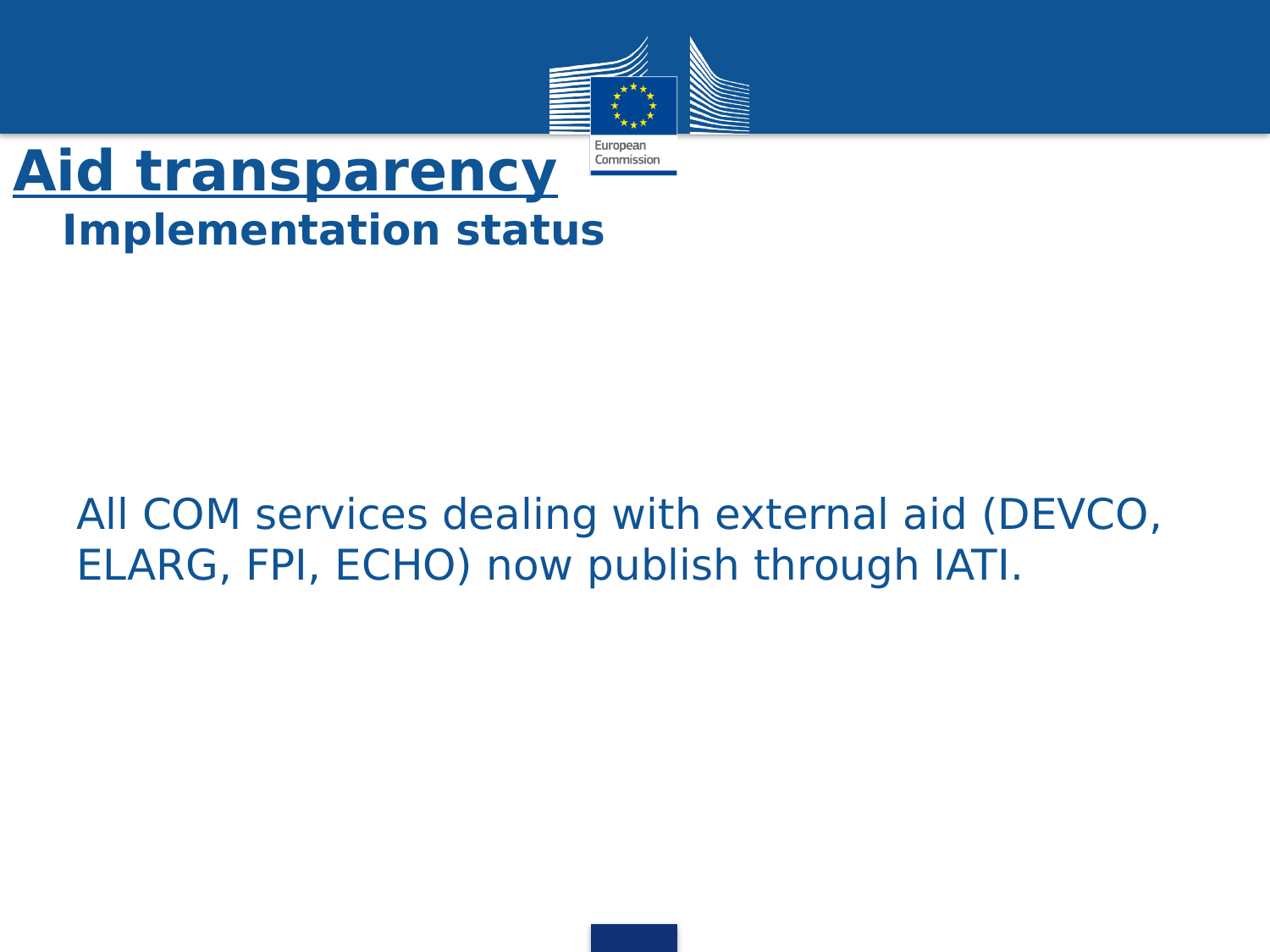

# Aid transparency Implementation status

All COM services dealing with external aid (DEVCO, ELARG, FPI, ECHO) now publish through IATI.